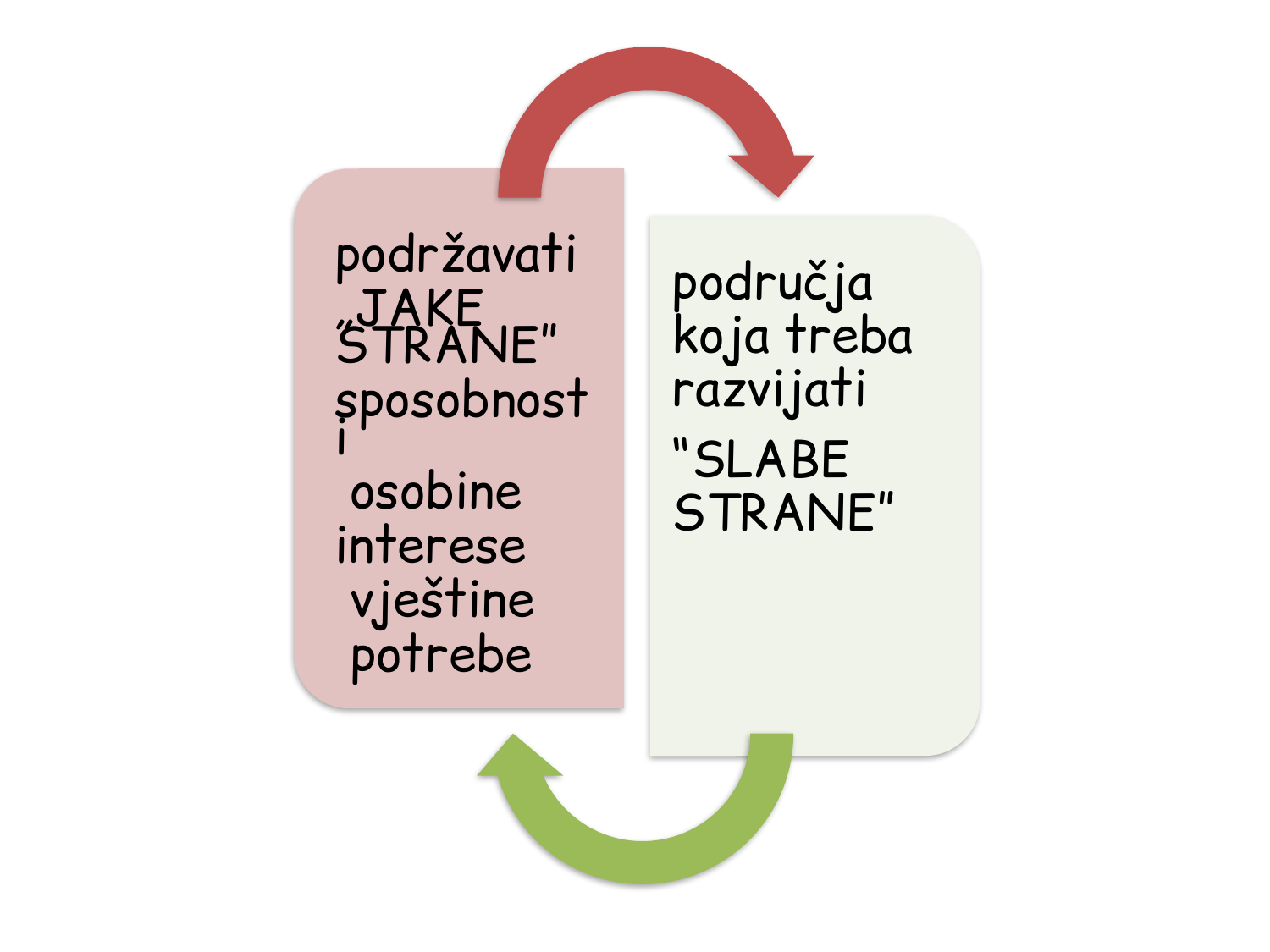

podržavati
„JAKE STRANE”
sposobnosti
 osobine
interese
 vještine
 potrebe

područja koja treba razvijati
“SLABE STRANE”